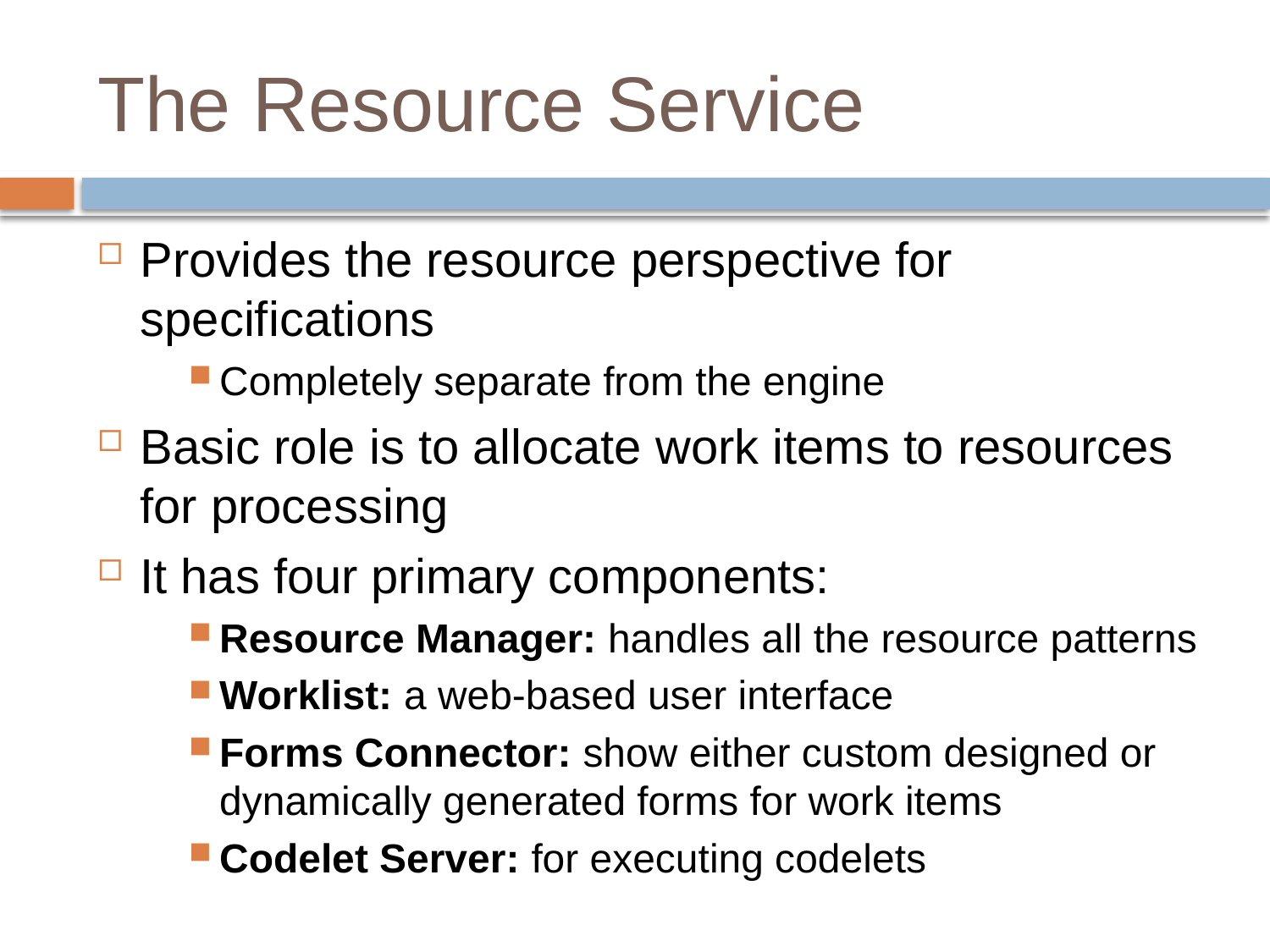

# The Resource Service
Provides the resource perspective for specifications
Completely separate from the engine
Basic role is to allocate work items to resources for processing
It has four primary components:
Resource Manager: handles all the resource patterns
Worklist: a web-based user interface
Forms Connector: show either custom designed or dynamically generated forms for work items
Codelet Server: for executing codelets